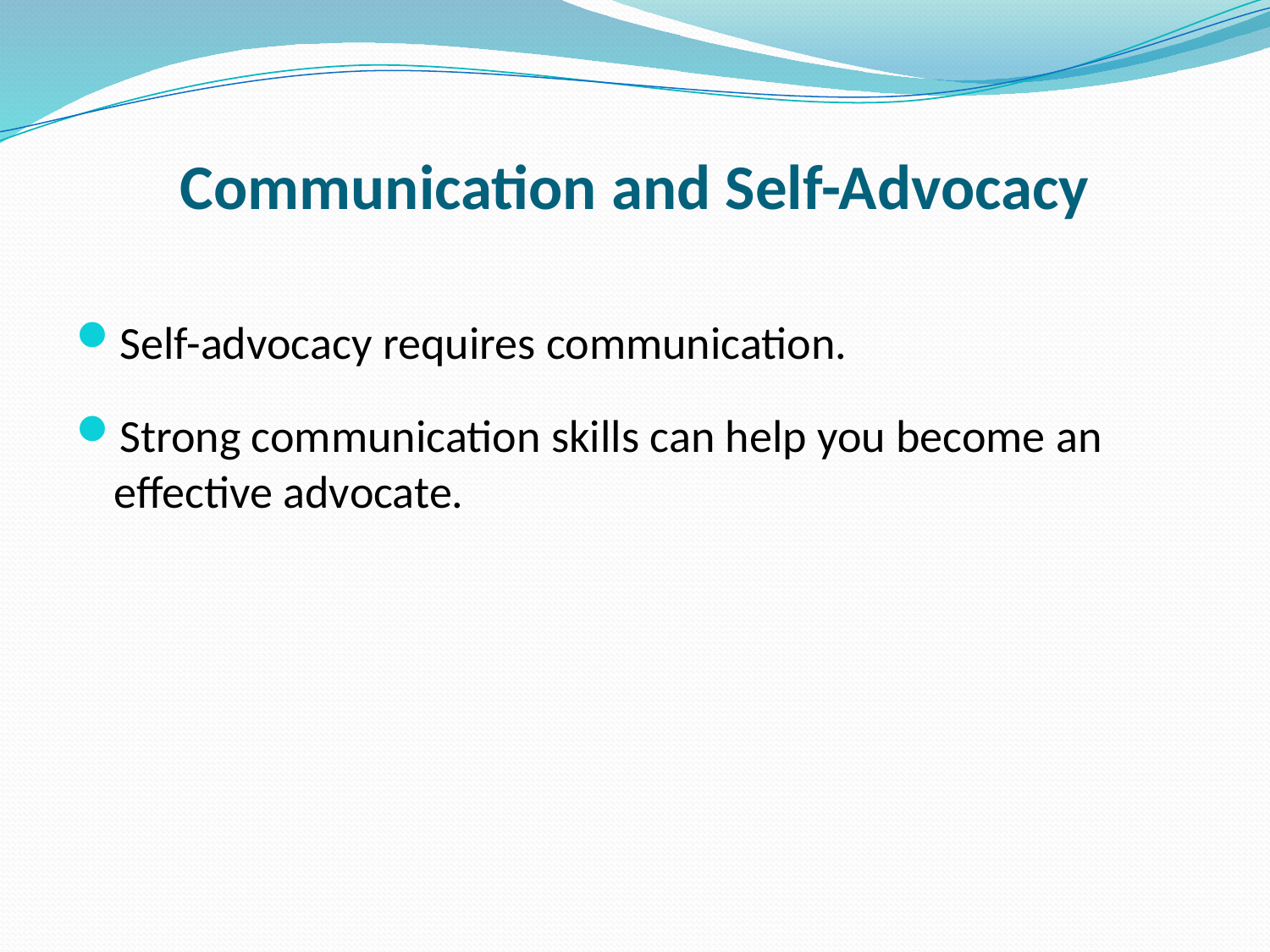

# Communication and Self-Advocacy
Self-advocacy requires communication.

Strong communication skills can help you become an effective advocate.